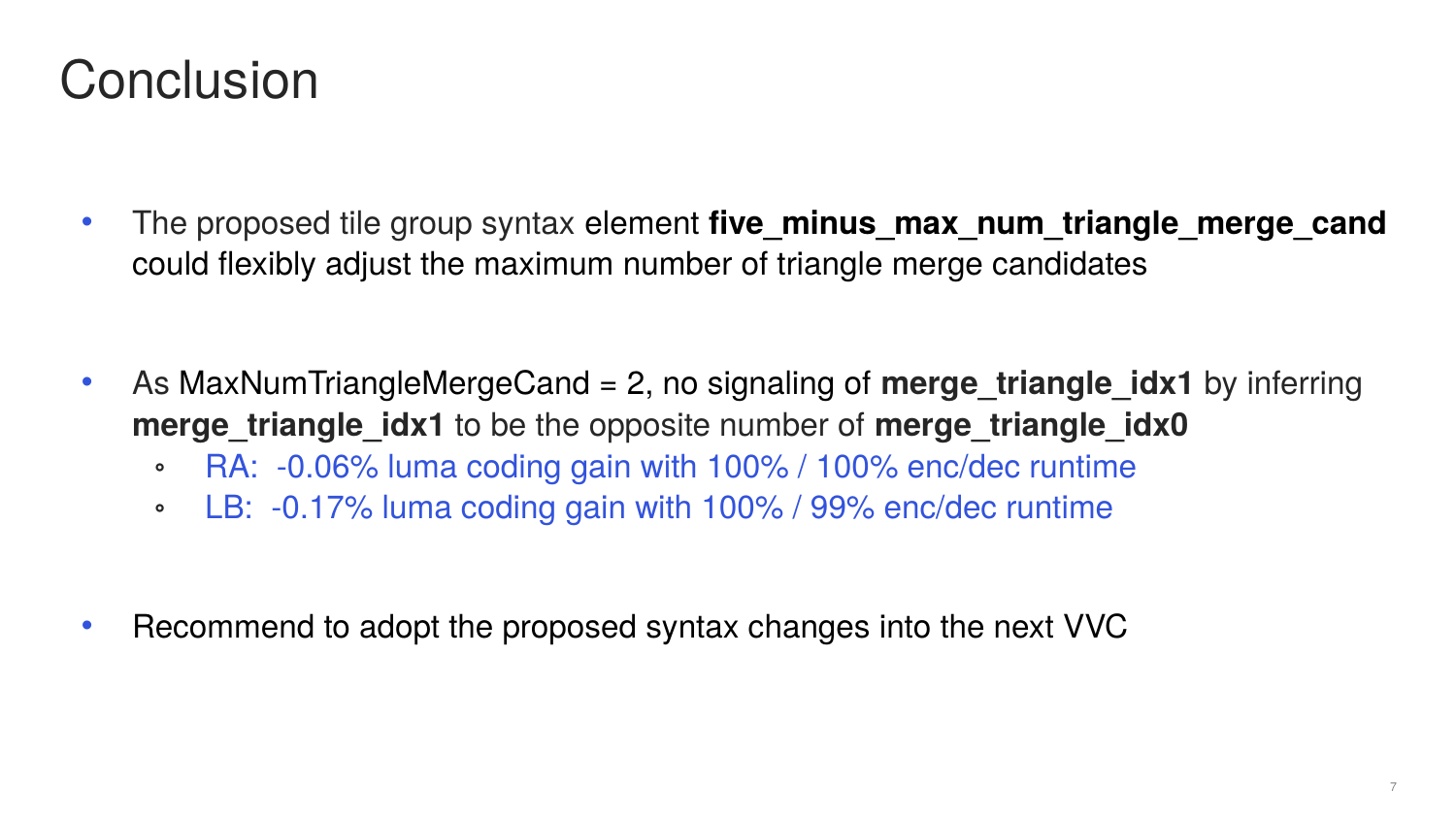

# Conclusion

The proposed tile group syntax element five_minus_max_num_triangle_merge_cand could flexibly adjust the maximum number of triangle merge candidates

As MaxNumTriangleMergeCand = 2, no signaling of merge_triangle_idx1 by inferring merge_triangle_idx1 to be the opposite number of merge_triangle_idx0
RA:  -0.06% luma coding gain with 100% / 100% enc/dec runtime
LB:  -0.17% luma coding gain with 100% / 99% enc/dec runtime

Recommend to adopt the proposed syntax changes into the next VVC